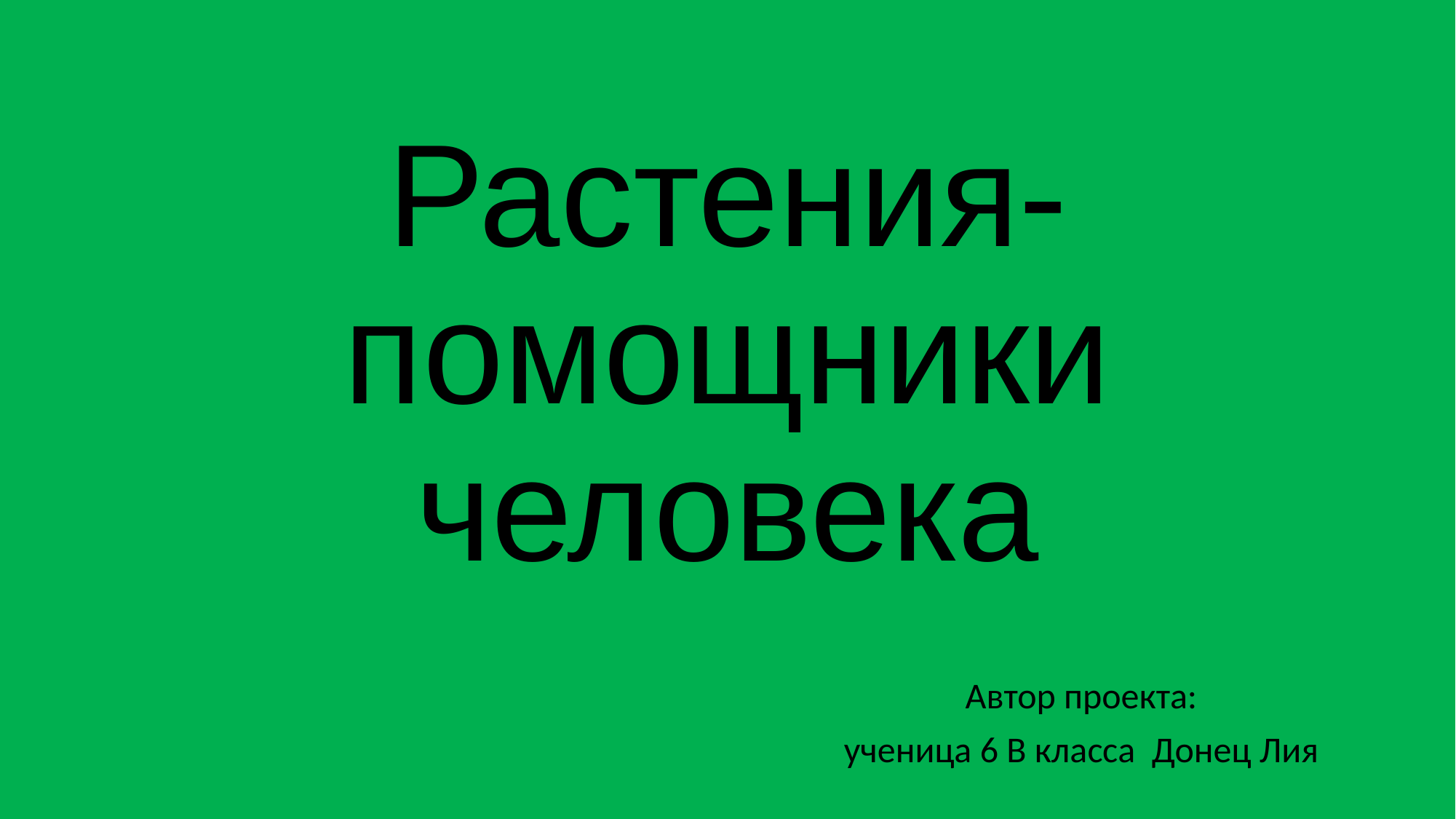

# Растения- помощники человека
Автор проекта:
ученица 6 В класса  Донец Лия